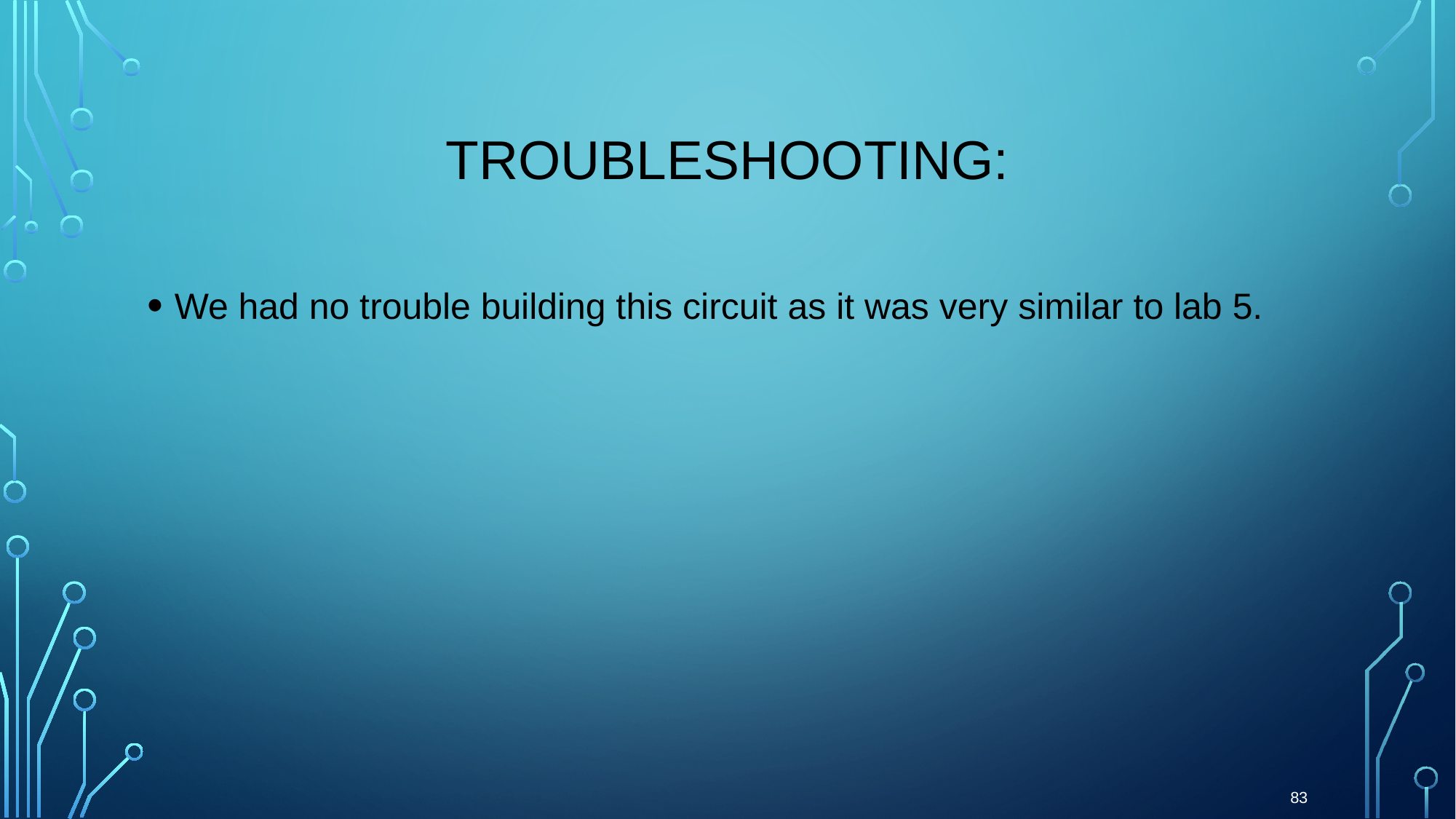

# Troubleshooting:
We had no trouble building this circuit as it was very similar to lab 5.
83